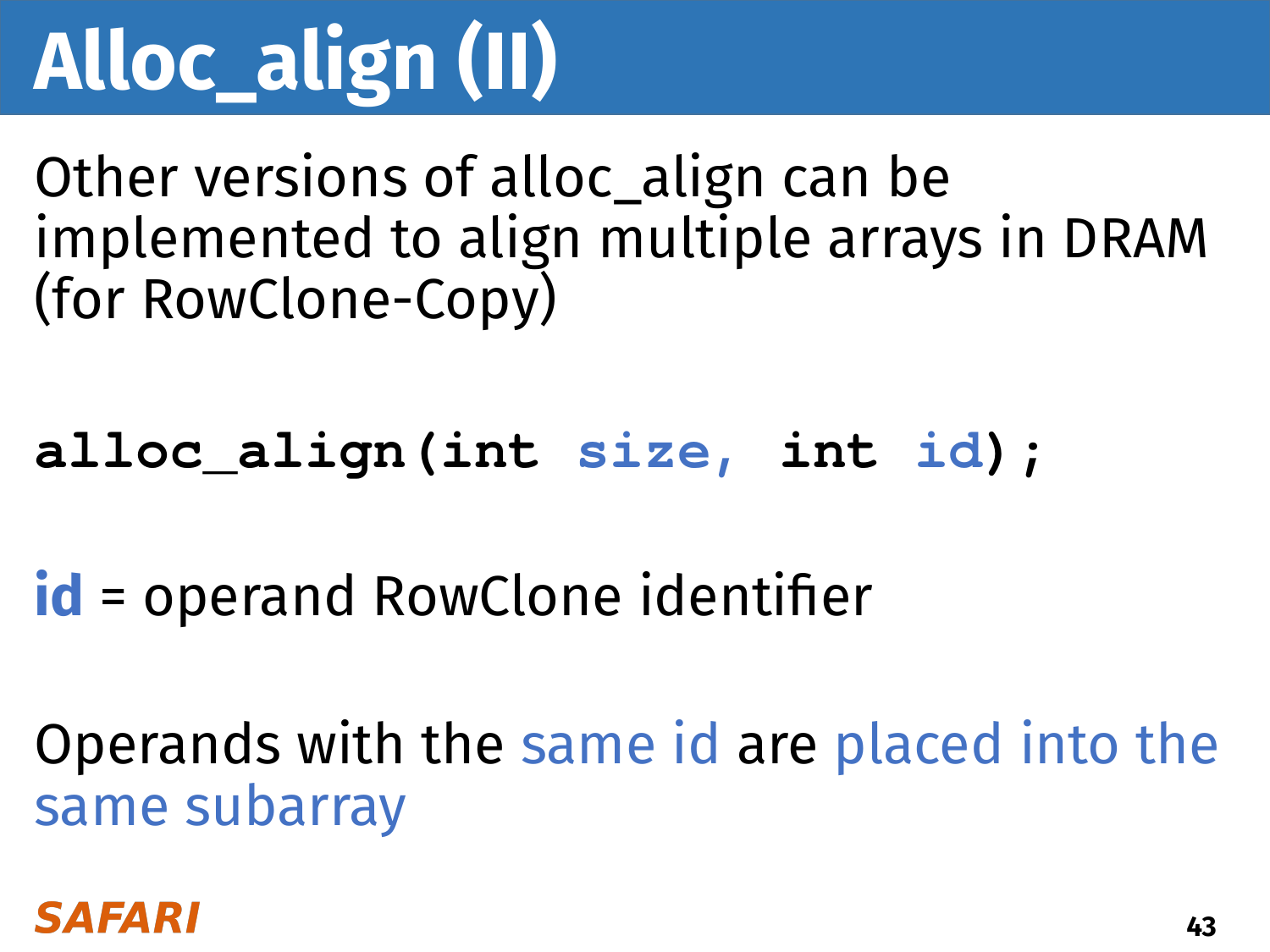

# Alloc_align (II)
Other versions of alloc_align can be implemented to align multiple arrays in DRAM (for RowClone-Copy)

alloc_align(int size, int id);

id = operand RowClone identifier

Operands with the same id are placed into the same subarray
43